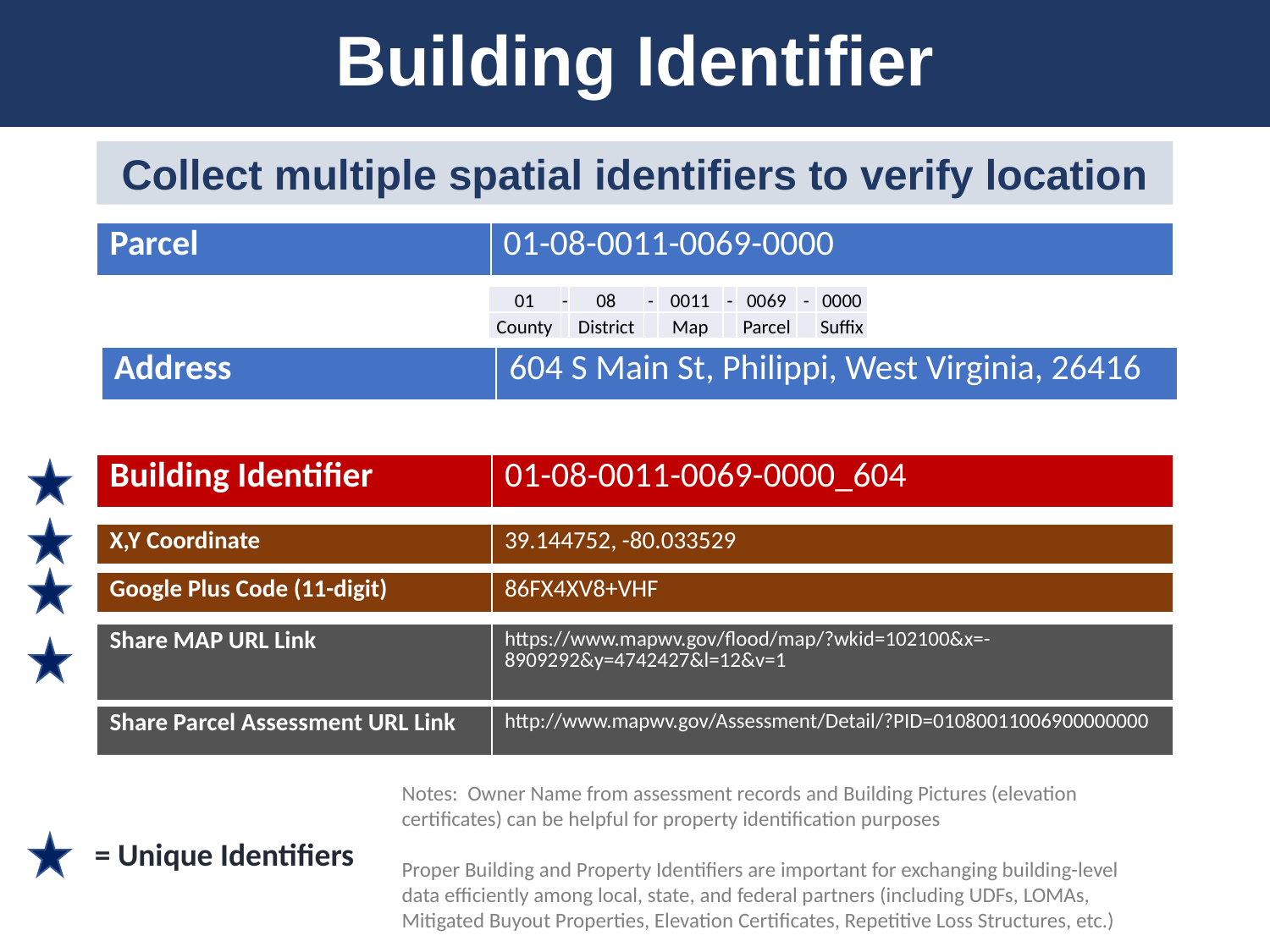

Building Identifier
Collect multiple spatial identifiers to verify location
| Parcel | 01-08-0011-0069-0000 |
| --- | --- |
| 01 | - | 08 | - | 0011 | - | 0069 | - | 0000 |
| --- | --- | --- | --- | --- | --- | --- | --- | --- |
| County |  | District |  | Map |  | Parcel |  | Suffix |
| Address | 604 S Main St, Philippi, West Virginia, 26416 |
| --- | --- |
| Building Identifier | 01-08-0011-0069-0000\_604 |
| --- | --- |

| X,Y Coordinate | 39.144752, -80.033529 |
| --- | --- |

| Google Plus Code (11-digit) | 86FX4XV8+VHF |
| --- | --- |
| Share MAP URL Link | https://www.mapwv.gov/flood/map/?wkid=102100&x=-8909292&y=4742427&l=12&v=1 |
| --- | --- |

| Share Parcel Assessment URL Link | http://www.mapwv.gov/Assessment/Detail/?PID=01080011006900000000 |
| --- | --- |
Notes:  Owner Name from assessment records and Building Pictures (elevation certificates) can be helpful for property identification purposes

Proper Building and Property Identifiers are important for exchanging building-level data efficiently among local, state, and federal partners (including UDFs, LOMAs, Mitigated Buyout Properties, Elevation Certificates, Repetitive Loss Structures, etc.)
= Unique Identifiers